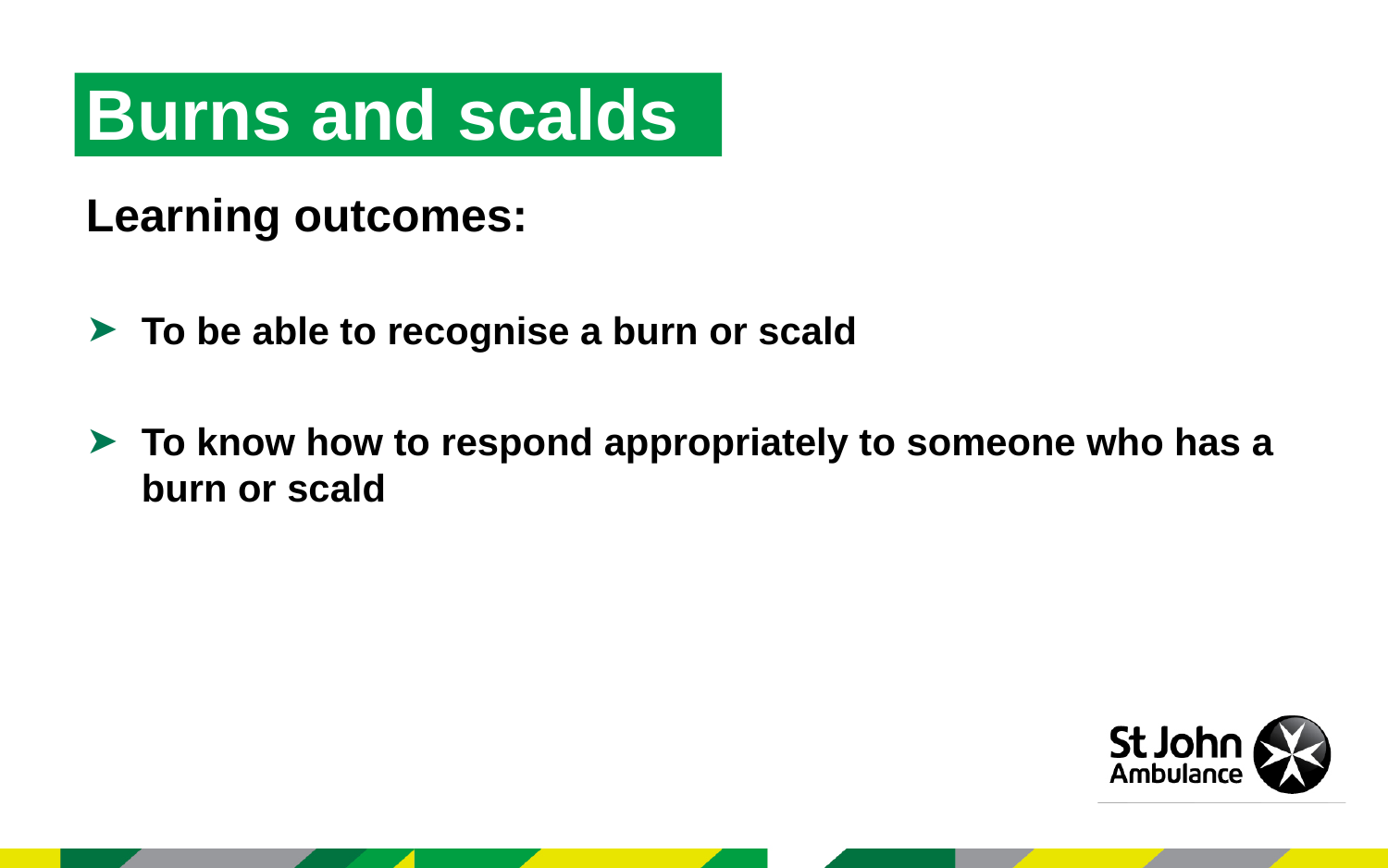

Burns and scalds
Learning outcomes:

To be able to recognise a burn or scald

To know how to respond appropriately to someone who has a burn or scald